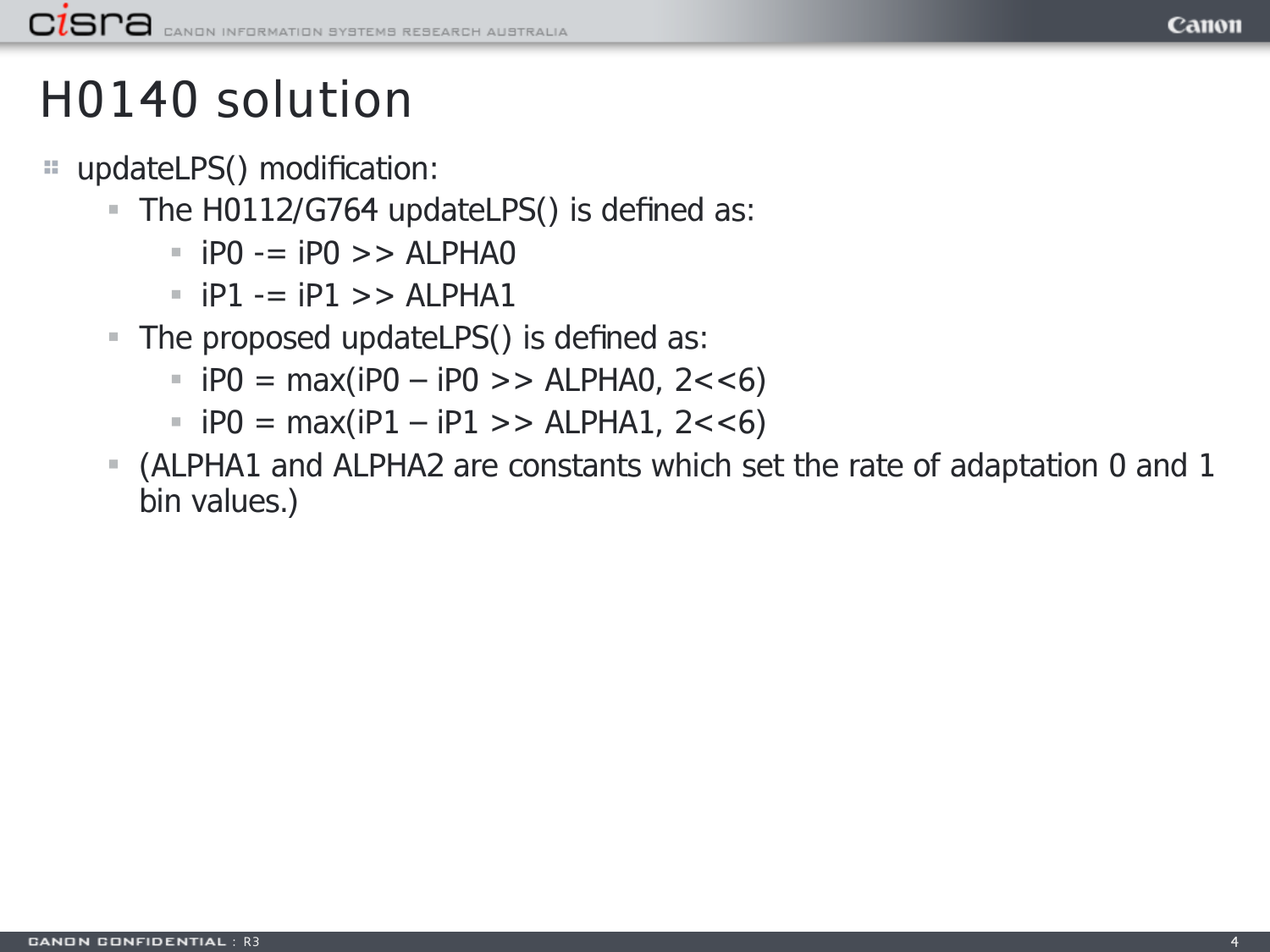

# H0140 solution
updateLPS() modification:
The H0112/G764 updateLPS() is defined as:
iP0 -= iP0 >> ALPHA0
iP1 -= iP1 >> ALPHA1
The proposed updateLPS() is defined as:
iP0 = max(iP0 – iP0 >> ALPHA0, 2<<6)
iP0 = max(iP1 – iP1 >> ALPHA1, 2<<6)
(ALPHA1 and ALPHA2 are constants which set the rate of adaptation 0 and 1 bin values.)

4